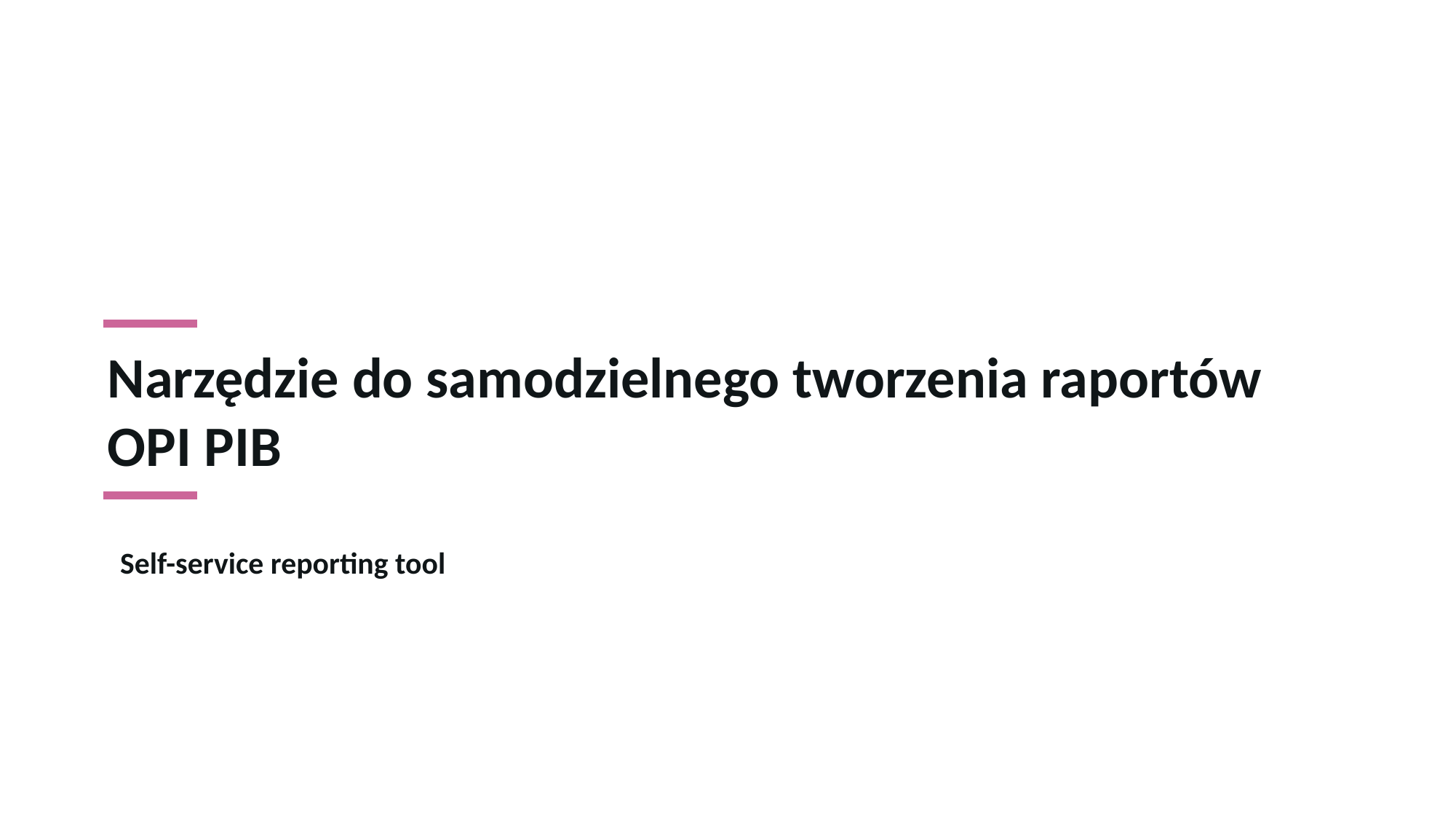

# Narzędzie do samodzielnego tworzenia raportów OPI PIB
Self-service reporting tool